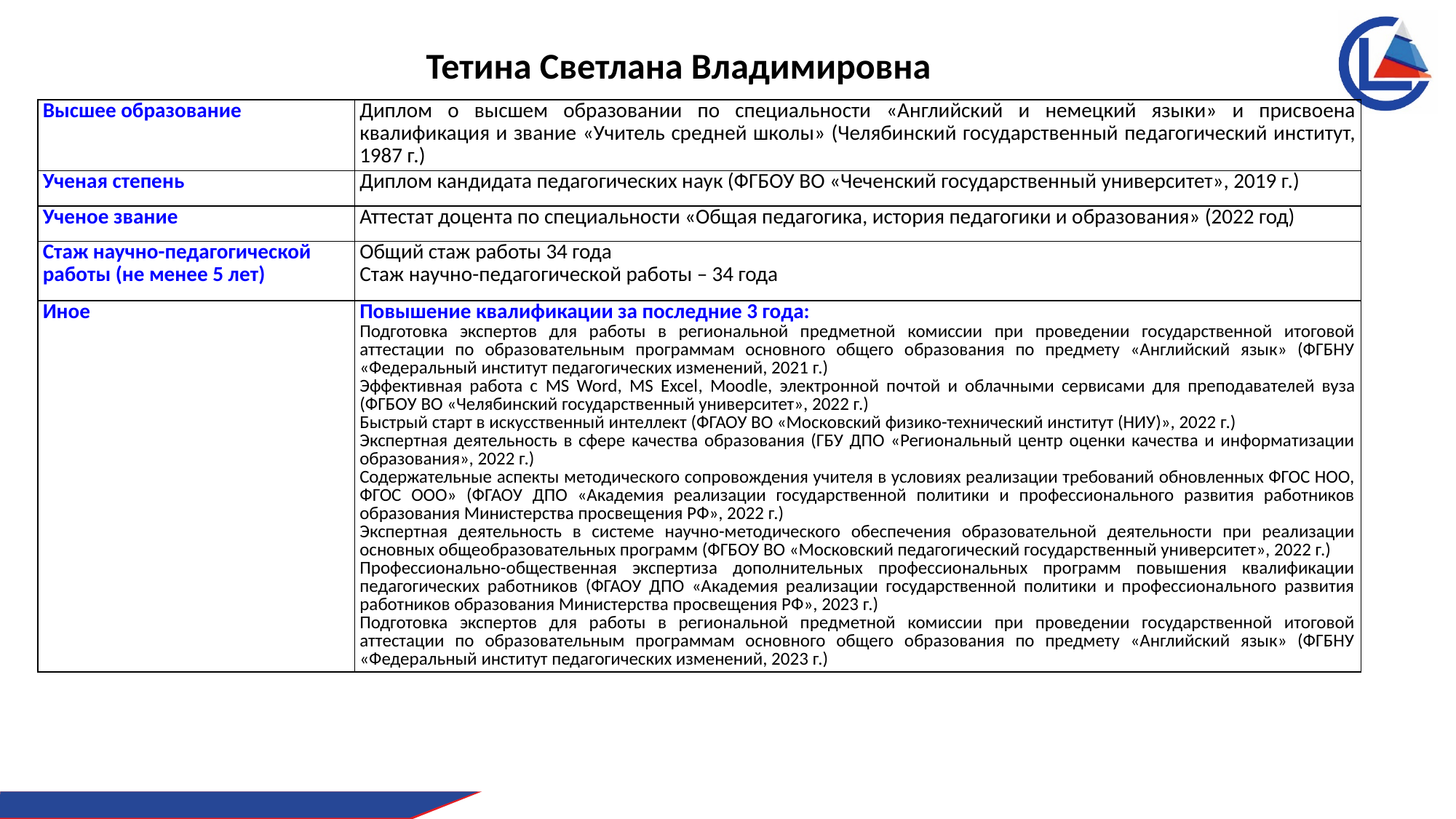

# Тетина Светлана Владимировна
| Высшее образование | Диплом о высшем образовании по специальности «Английский и немецкий языки» и присвоена квалификация и звание «Учитель средней школы» (Челябинский государственный педагогический институт, 1987 г.) |
| --- | --- |
| Ученая степень | Диплом кандидата педагогических наук (ФГБОУ ВО «Чеченский государственный университет», 2019 г.) |
| Ученое звание | Аттестат доцента по специальности «Общая педагогика, история педагогики и образования» (2022 год) |
| Стаж научно-педагогической работы (не менее 5 лет) | Общий стаж работы 34 года Стаж научно-педагогической работы – 34 года |
| Иное | Повышение квалификации за последние 3 года: Подготовка экспертов для работы в региональной предметной комиссии при проведении государственной итоговой аттестации по образовательным программам основного общего образования по предмету «Английский язык» (ФГБНУ «Федеральный институт педагогических изменений, 2021 г.) Эффективная работа с MS Word, MS Excel, Moodle, электронной почтой и облачными сервисами для преподавателей вуза (ФГБОУ ВО «Челябинский государственный университет», 2022 г.) Быстрый старт в искусственный интеллект (ФГАОУ ВО «Московский физико-технический институт (НИУ)», 2022 г.) Экспертная деятельность в сфере качества образования (ГБУ ДПО «Региональный центр оценки качества и информатизации образования», 2022 г.) Содержательные аспекты методического сопровождения учителя в условиях реализации требований обновленных ФГОС НОО, ФГОС ООО» (ФГАОУ ДПО «Академия реализации государственной политики и профессионального развития работников образования Министерства просвещения РФ», 2022 г.) Экспертная деятельность в системе научно-методического обеспечения образовательной деятельности при реализации основных общеобразовательных программ (ФГБОУ ВО «Московский педагогический государственный университет», 2022 г.) Профессионально-общественная экспертиза дополнительных профессиональных программ повышения квалификации педагогических работников (ФГАОУ ДПО «Академия реализации государственной политики и профессионального развития работников образования Министерства просвещения РФ», 2023 г.) Подготовка экспертов для работы в региональной предметной комиссии при проведении государственной итоговой аттестации по образовательным программам основного общего образования по предмету «Английский язык» (ФГБНУ «Федеральный институт педагогических изменений, 2023 г.) |